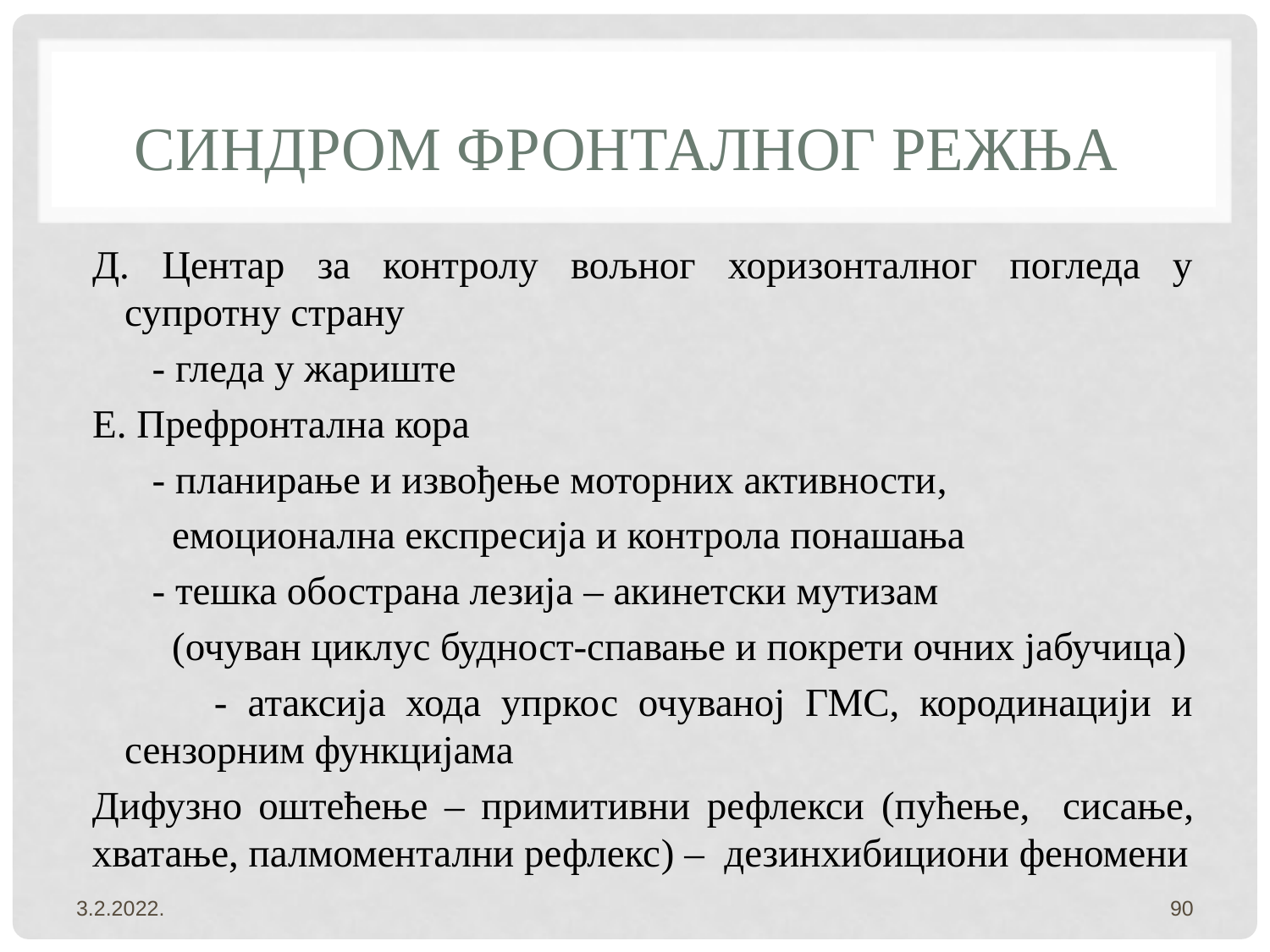

# Синдром ФРОНТАЛНог РЕЖња
Д. Центар за контролу вољног хоризонталног погледа у супротну страну
      - гледа у жариште
Е. Префронтална кора
      - планирање и извођење моторних активности,
        емоционална експресија и контрола понашања
      - тешка обострана лезија – акинетски мутизам
        (очуван циклус будност-спавање и покрети очних јабучица)
      - атаксија хода упркос очуваној ГМС, кородинацији и сензорним функцијама
Дифузно оштећење – примитивни рефлекси (пућење,  сисање, хватање, палмоментални рефлекс) –  дезинхибициони феномени
3.2.2022.
90